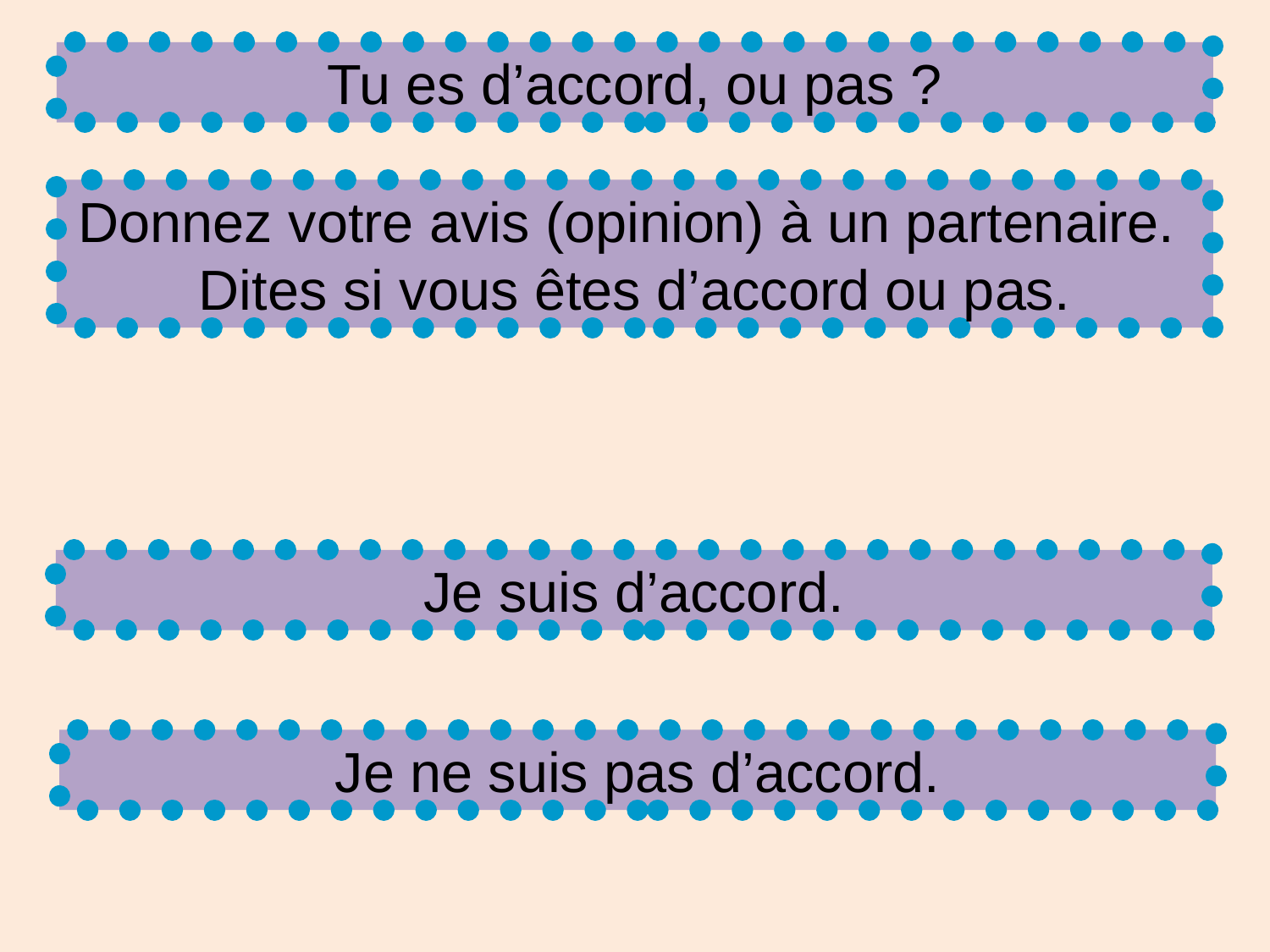

Tu es d’accord, ou pas ?
Donnez votre avis (opinion) à un partenaire.  Dites si vous êtes d’accord ou pas.
Je suis d’accord.
Je ne suis pas d’accord.